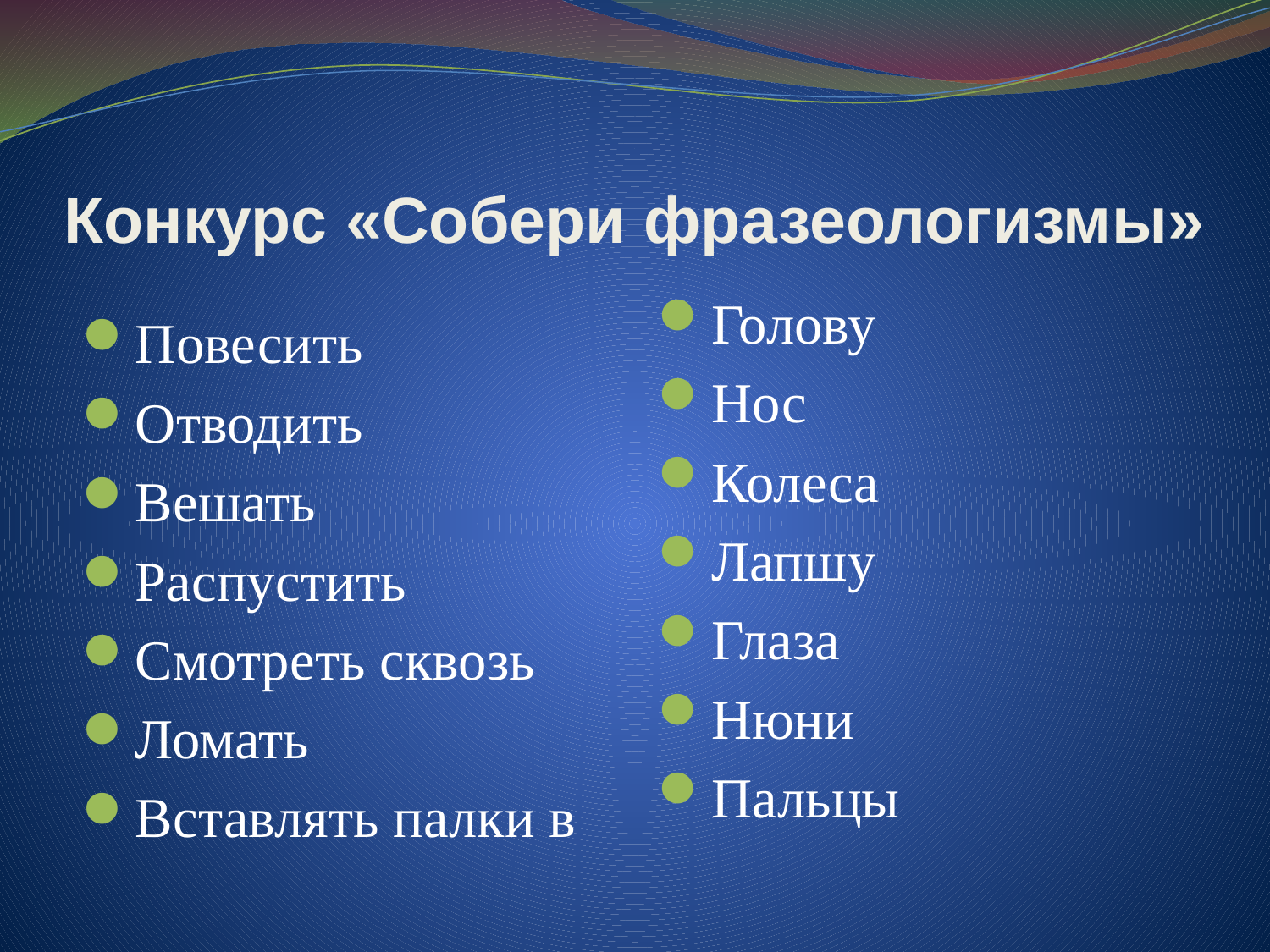

# Конкурс «Собери фразеологизмы»

Голову
Нос
Колеса
Лапшу
Глаза
Нюни
Пальцы
Повесить
Отводить
Вешать
Распустить
Смотреть сквозь
Ломать
Вставлять палки в